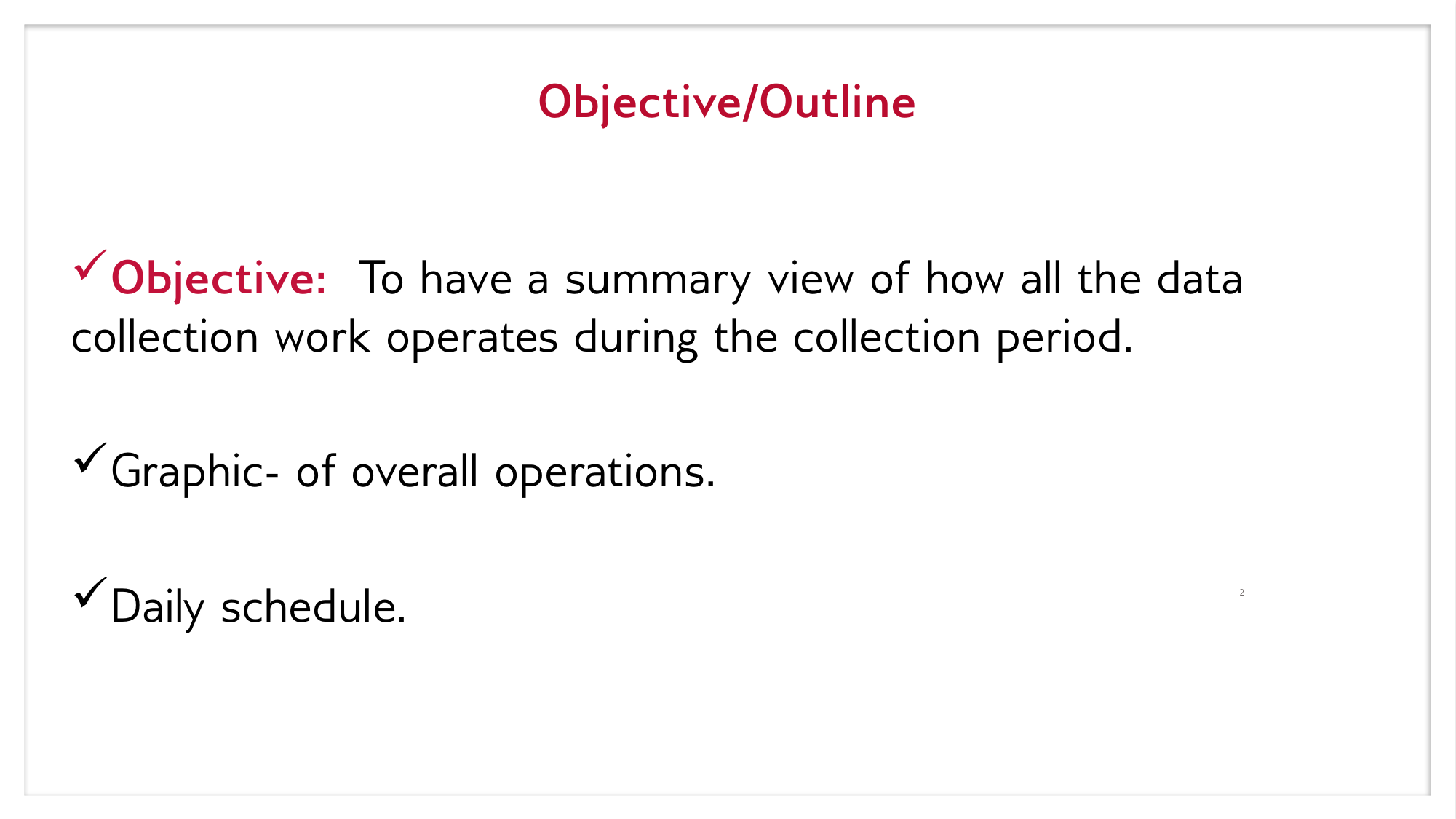

# Objective/Outline

Objective:  To have a summary view of how all the data collection work operates during the collection period.

Graphic- of overall operations.

Daily schedule.
2